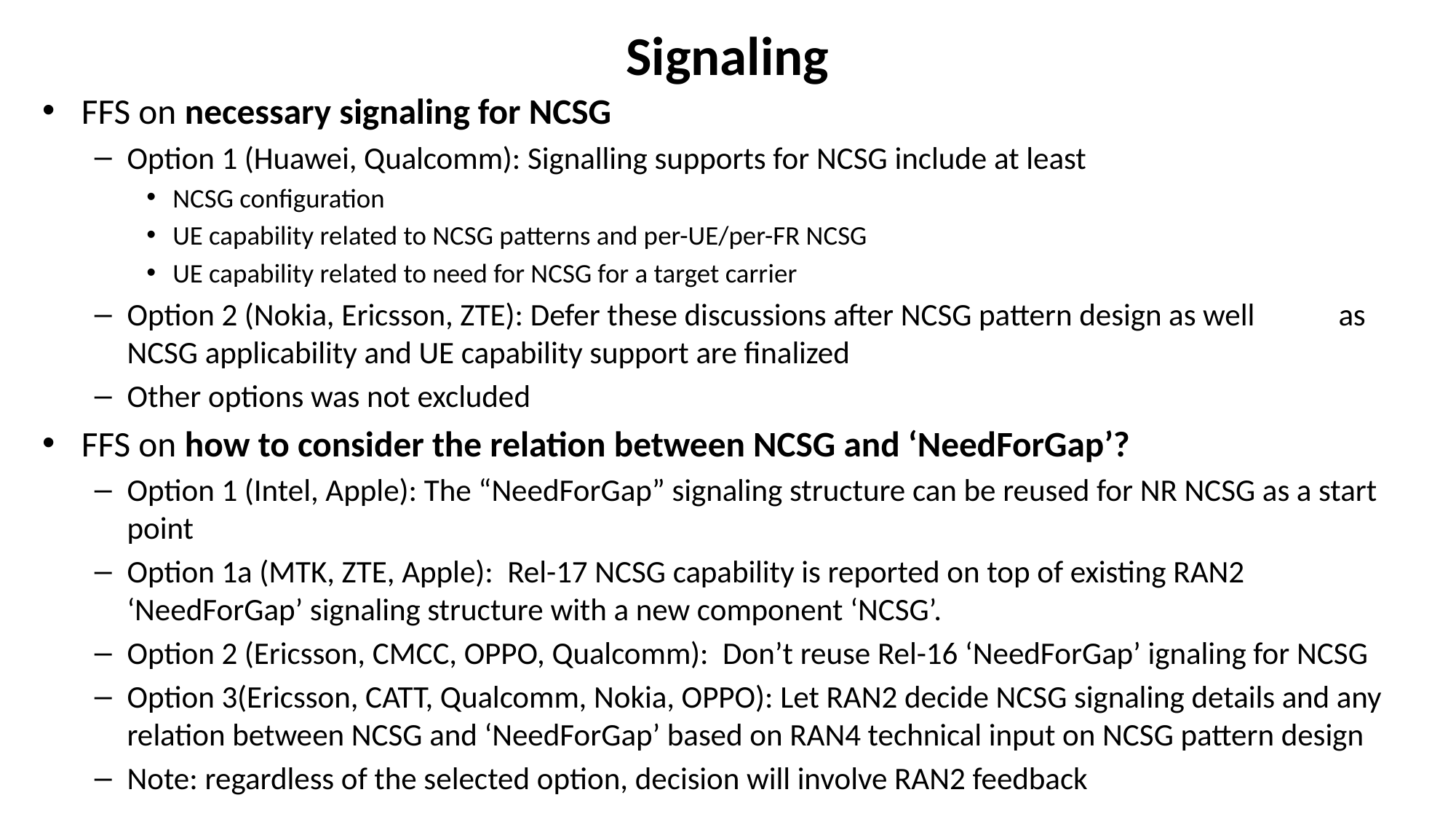

# Signaling
FFS on necessary signaling for NCSG
Option 1 (Huawei, Qualcomm): Signalling supports for NCSG include at least
NCSG configuration
UE capability related to NCSG patterns and per-UE/per-FR NCSG
UE capability related to need for NCSG for a target carrier
Option 2 (Nokia, Ericsson, ZTE): Defer these discussions after NCSG pattern design as well 	as NCSG applicability and UE capability support are finalized
Other options was not excluded
FFS on how to consider the relation between NCSG and ‘NeedForGap’?
Option 1 (Intel, Apple): The “NeedForGap” signaling structure can be reused for NR NCSG as a start point
Option 1a (MTK, ZTE, Apple):  Rel-17 NCSG capability is reported on top of existing RAN2 ‘NeedForGap’ signaling structure with a new component ‘NCSG’.
Option 2 (Ericsson, CMCC, OPPO, Qualcomm):  Don’t reuse Rel-16 ‘NeedForGap’ ignaling for NCSG
Option 3(Ericsson, CATT, Qualcomm, Nokia, OPPO): Let RAN2 decide NCSG signaling details and any relation between NCSG and ‘NeedForGap’ based on RAN4 technical input on NCSG pattern design
Note: regardless of the selected option, decision will involve RAN2 feedback